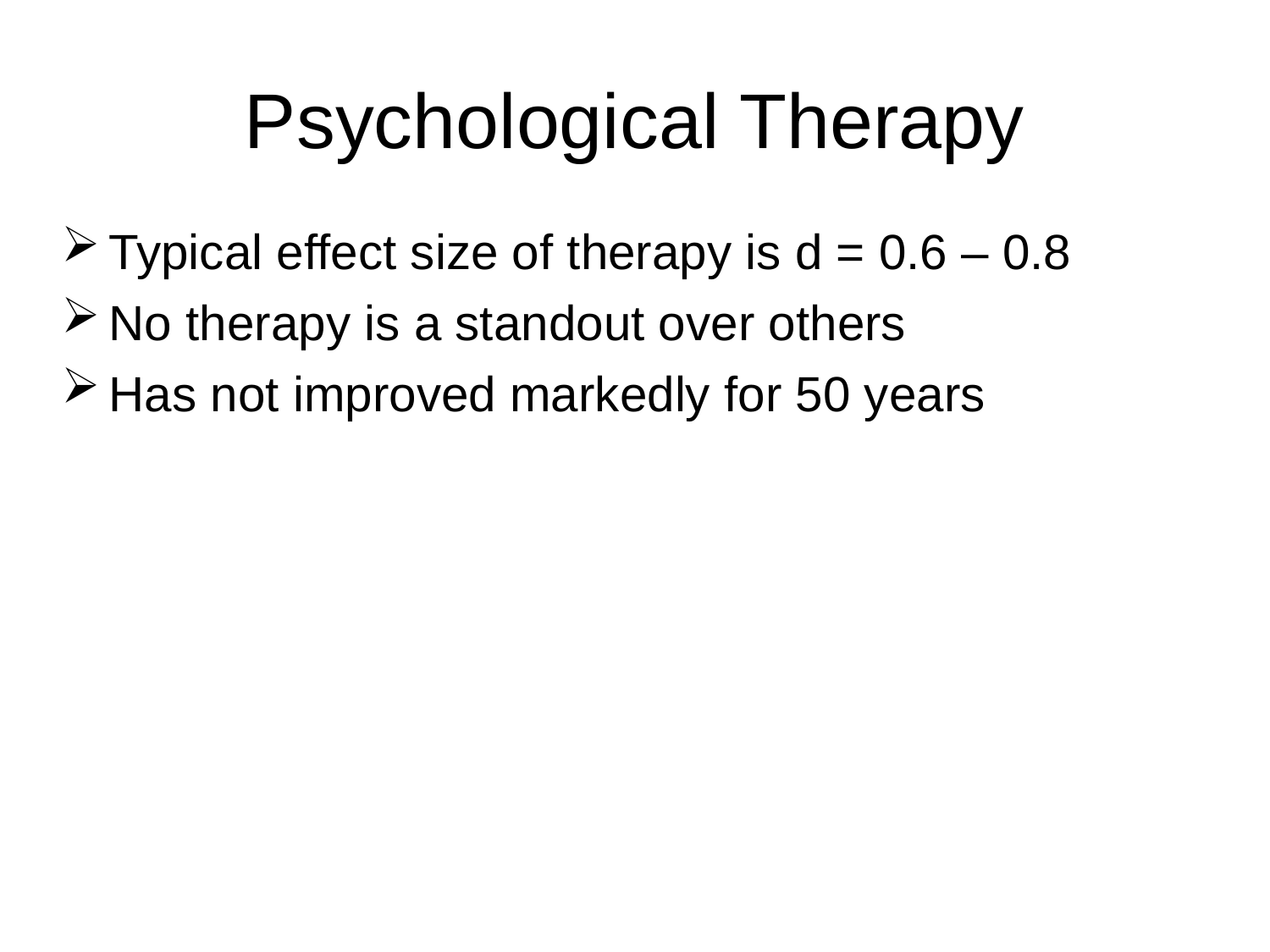

# Psychological Therapy
Typical effect size of therapy is d = 0.6 – 0.8
No therapy is a standout over others
Has not improved markedly for 50 years